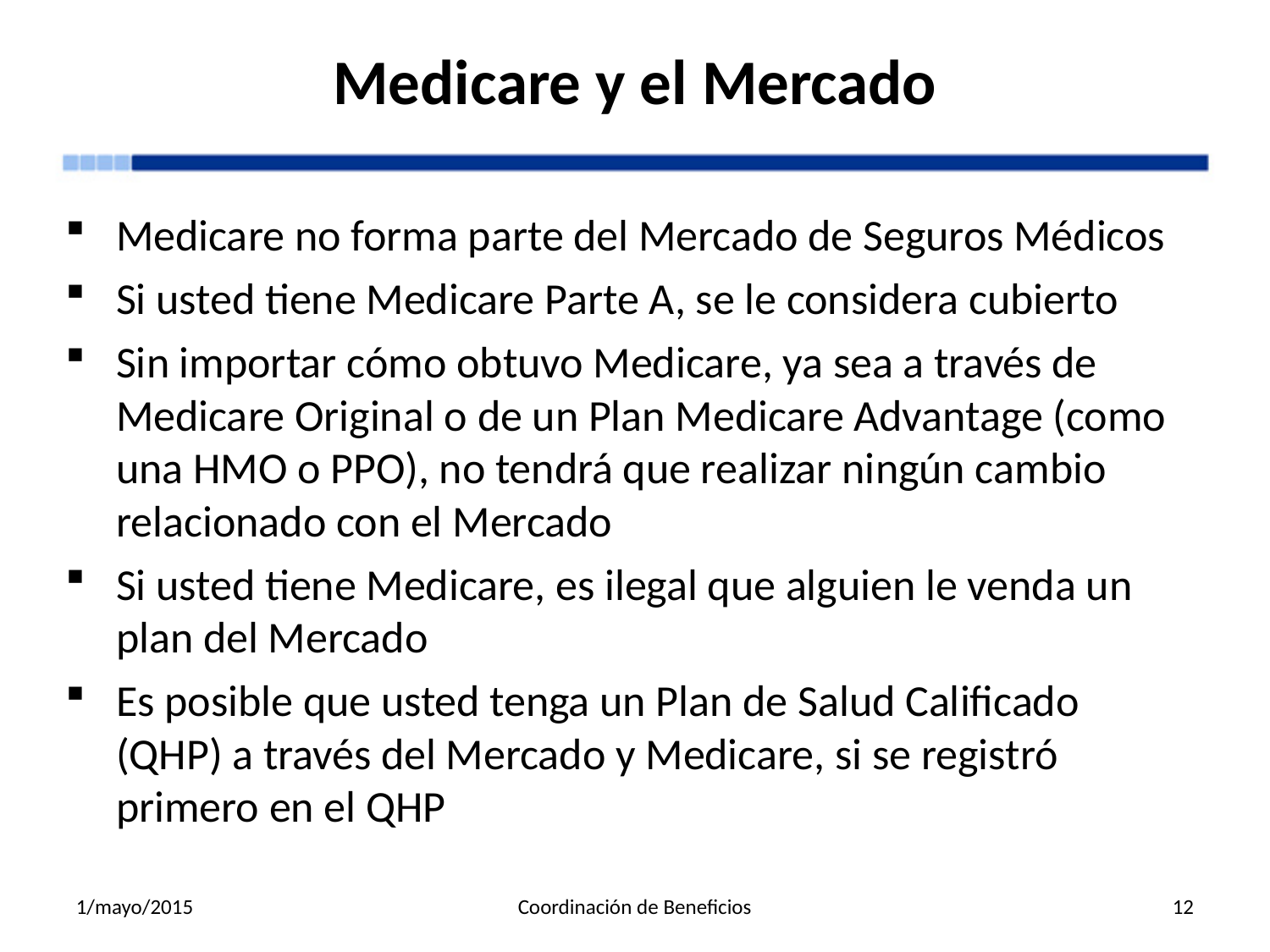

# Medicare y el Mercado
Medicare no forma parte del Mercado de Seguros Médicos
Si usted tiene Medicare Parte A, se le considera cubierto
Sin importar cómo obtuvo Medicare, ya sea a través de Medicare Original o de un Plan Medicare Advantage (como una HMO o PPO), no tendrá que realizar ningún cambio relacionado con el Mercado
Si usted tiene Medicare, es ilegal que alguien le venda un plan del Mercado
Es posible que usted tenga un Plan de Salud Calificado (QHP) a través del Mercado y Medicare, si se registró primero en el QHP
1/mayo/2015
Coordinación de Beneficios
12